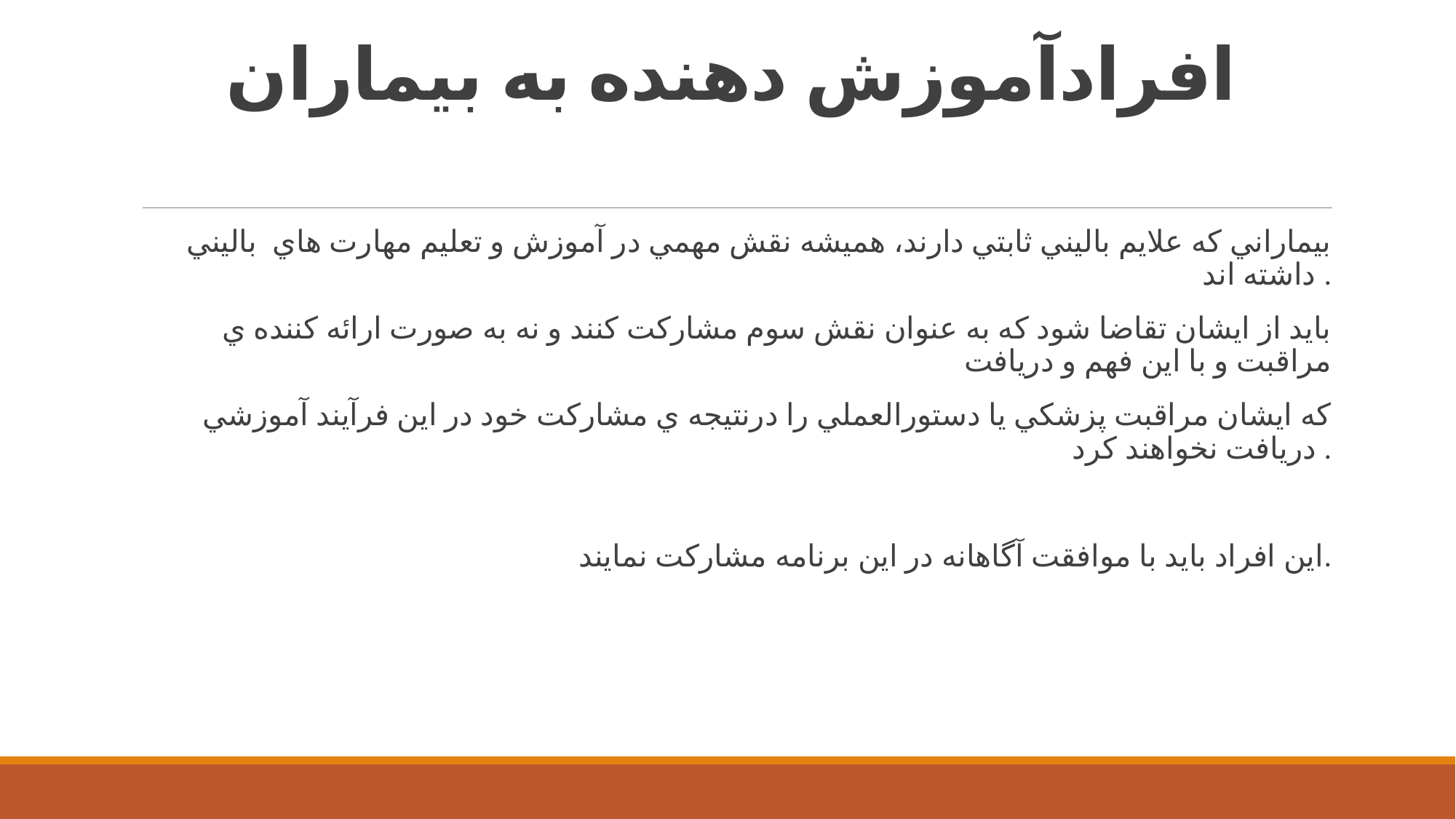

# افرادآموزش دهنده به بيماران
بيماراني كه علايم باليني ثابتي دارند، هميشه نقش مهمي در آموزش و تعليم مهارت هاي  باليني داشته اند .
 بايد از ايشان تقاضا شود كه به عنوان نقش سوم مشاركت كنند و نه به صورت ارائه كننده ي مراقبت و با اين فهم و دريافت
 كه ايشان مراقبت پزشكي يا دستورالعملي را درنتيجه ي مشاركت خود در اين فرآيند آموزشي دريافت نخواهند كرد .

 اين افراد بايد با موافقت آگاهانه در اين برنامه مشاركت نمايند.